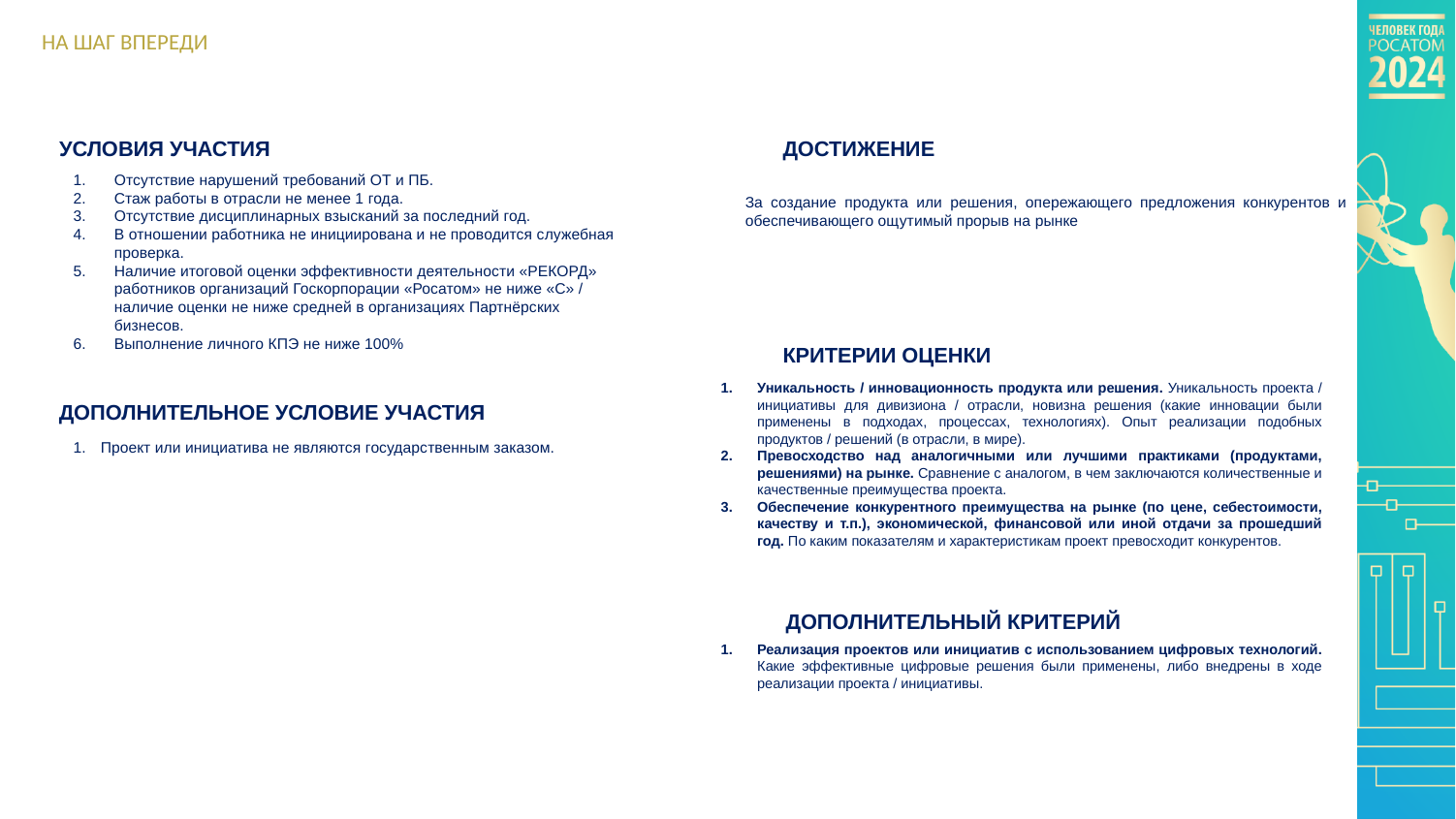

НА ШАГ ВПЕРЕДИ
ДОСТИЖЕНИЕ
УСЛОВИЯ УЧАСТИЯ

Отсутствие нарушений требований ОТ и ПБ.
Стаж работы в отрасли не менее 1 года.
Отсутствие дисциплинарных взысканий за последний год.
В отношении работника не инициирована и не проводится служебная проверка.
Наличие итоговой оценки эффективности деятельности «РЕКОРД» работников организаций Госкорпорации «Росатом» не ниже «С» / наличие оценки не ниже средней в организациях Партнёрских бизнесов.
Выполнение личного КПЭ не ниже 100%
За создание продукта или решения, опережающего предложения конкурентов и обеспечивающего ощутимый прорыв на рынке
КРИТЕРИИ ОЦЕНКИ
Уникальность / инновационность продукта или решения. Уникальность проекта / инициативы для дивизиона / отрасли, новизна решения (какие инновации были применены в подходах, процессах, технологиях). Опыт реализации подобных продуктов / решений (в отрасли, в мире).
Превосходство над аналогичными или лучшими практиками (продуктами, решениями) на рынке. Сравнение с аналогом, в чем заключаются количественные и качественные преимущества проекта.
Обеспечение конкурентного преимущества на рынке (по цене, себестоимости, качеству и т.п.), экономической, финансовой или иной отдачи за прошедший год. По каким показателям и характеристикам проект превосходит конкурентов.
ДОПОЛНИТЕЛЬНОЕ УСЛОВИЕ УЧАСТИЯ
Проект или инициатива не являются государственным заказом.
ДОПОЛНИТЕЛЬНЫЙ КРИТЕРИЙ
Реализация проектов или инициатив с использованием цифровых технологий. Какие эффективные цифровые решения были применены, либо внедрены в ходе реализации проекта / инициативы.